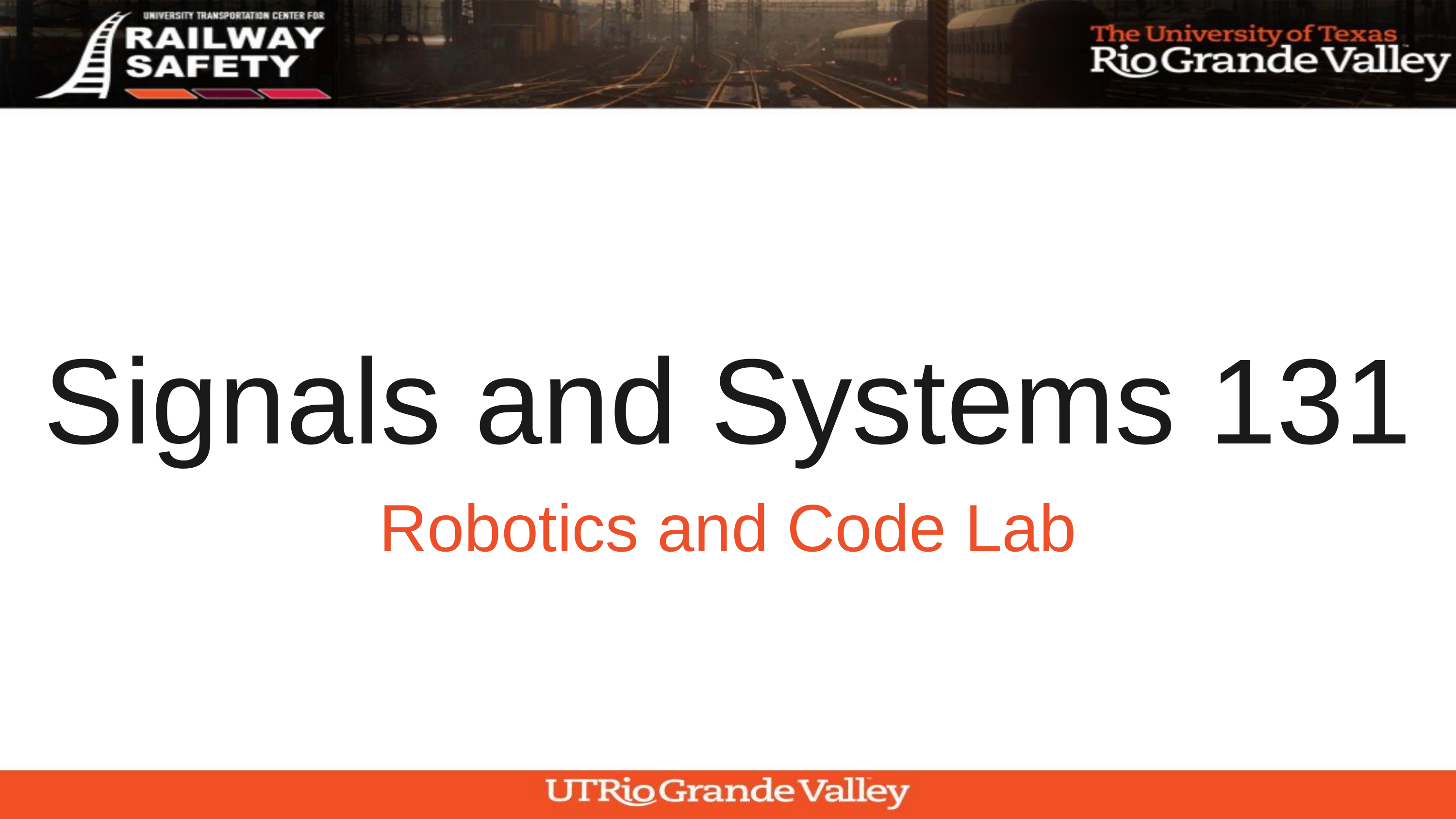

Signals and Systems 131
Robotics and Code Lab